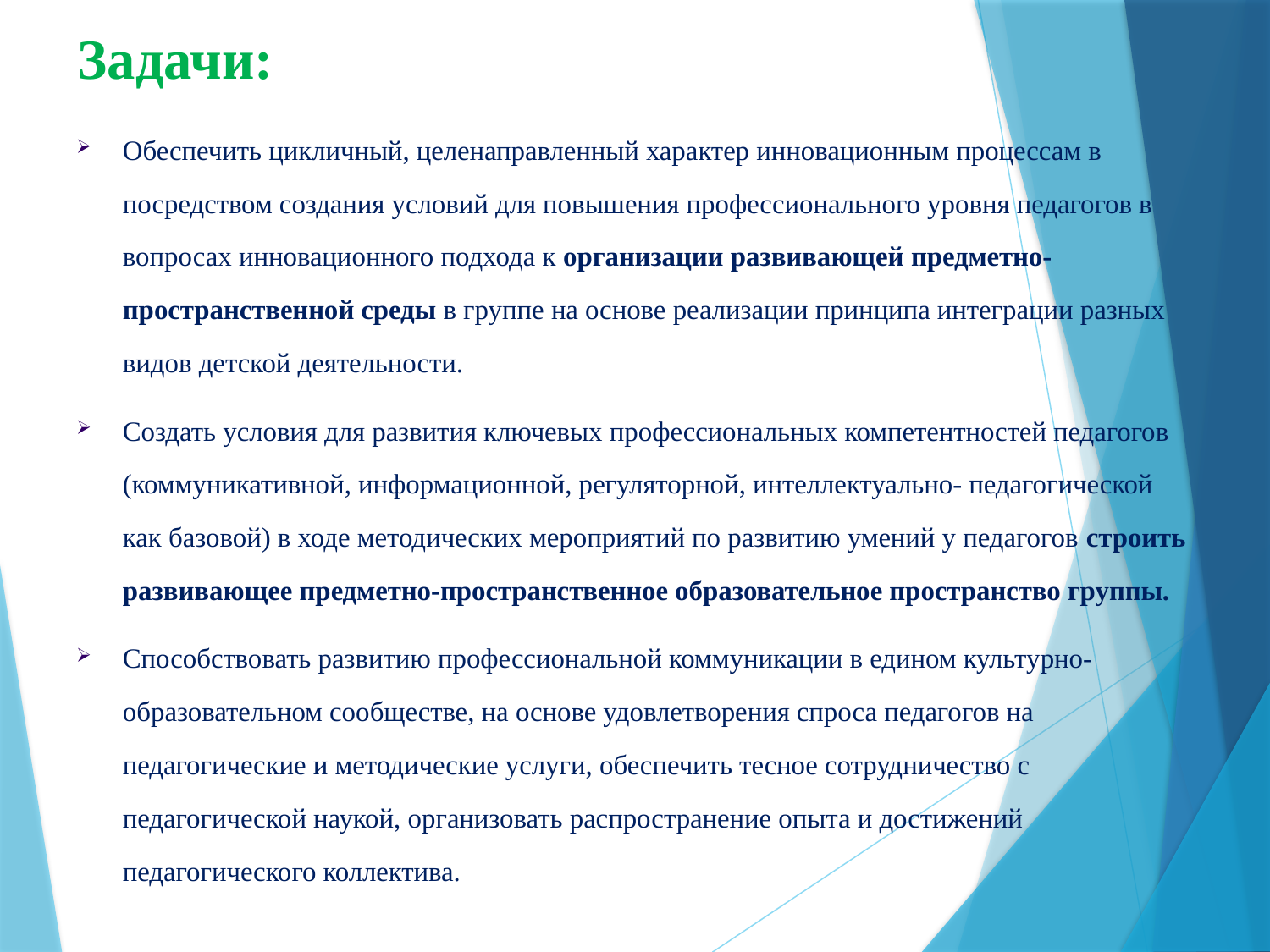

# Задачи:
Обеспечить цикличный, целенаправленный характер инновационным процессам в посредством создания условий для повышения профессионального уровня педагогов в вопросах инновационного подхода к организации развивающей предметно-пространственной среды в группе на основе реализации принципа интеграции разных видов детской деятельности.
Создать условия для развития ключевых профессиональных компетентностей педагогов (коммуникативной, информационной, регуляторной, интеллектуально- педагогической как базовой) в ходе методических мероприятий по развитию умений у педагогов строить развивающее предметно-пространственное образовательное пространство группы.
Способствовать развитию профессиональной коммуникации в едином культурно-образовательном сообществе, на основе удовлетворения спроса педагогов на педагогические и методические услуги, обеспечить тесное сотрудничество с педагогической наукой, организовать распространение опыта и достижений педагогического коллектива.